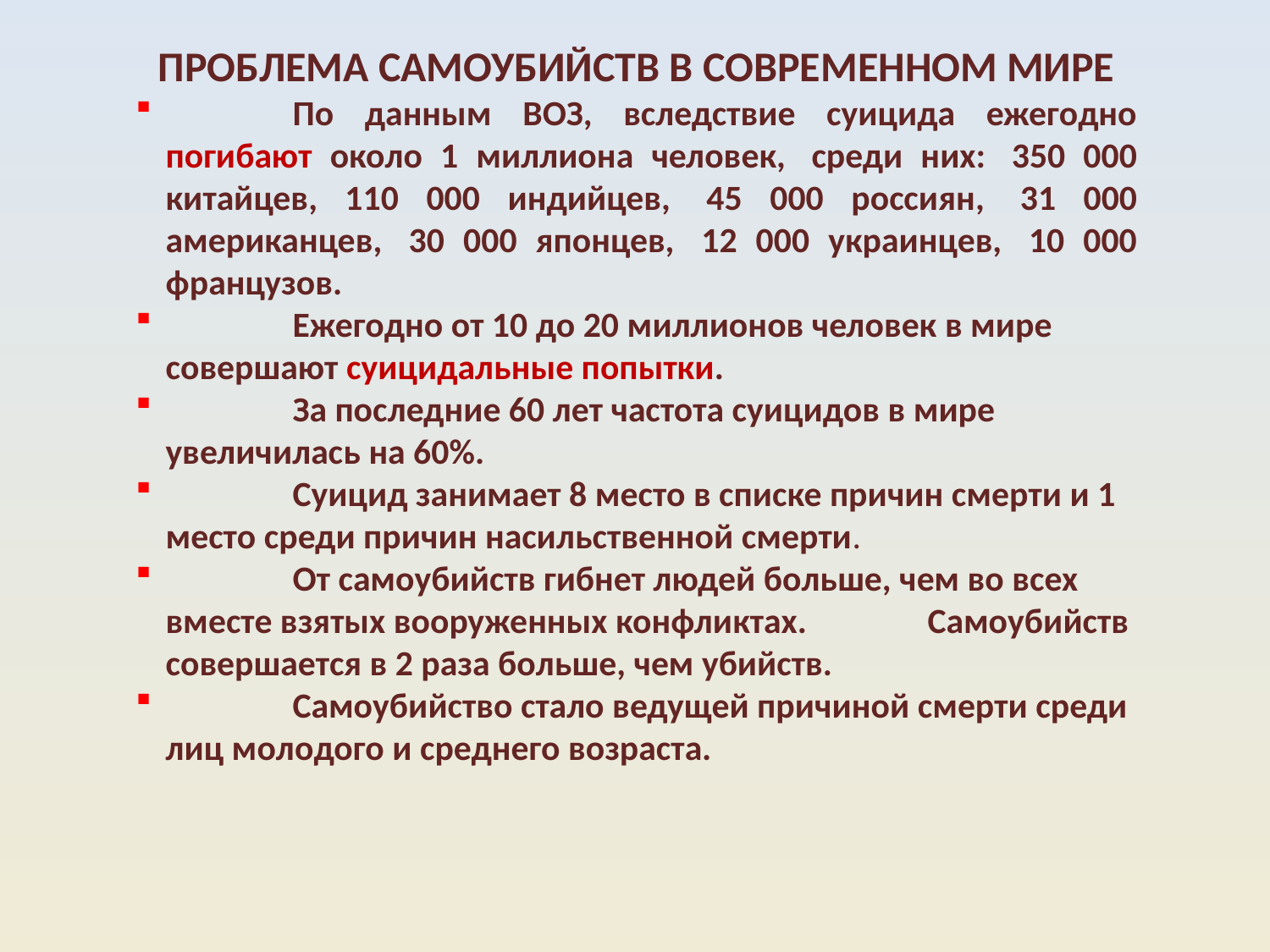

ПРОБЛЕМА САМОУБИЙСТВ В СОВРЕМЕННОМ МИРЕ
	По данным ВОЗ, вследствие суицида ежегодно погибают около 1 миллиона человек,  среди них:  350 000 китайцев, 110 000 индийцев,  45 000 россиян,  31 000 американцев,  30 000 японцев,  12 000 украинцев,  10 000 французов.
	Ежегодно от 10 до 20 миллионов человек в мире совершают суицидальные попытки.
	За последние 60 лет частота суицидов в мире увеличилась на 60%.
	Суицид занимает 8 место в списке причин смерти и 1 место среди причин насильственной смерти.
 	От самоубийств гибнет людей больше, чем во всех вместе взятых вооруженных конфликтах. 	Самоубийств совершается в 2 раза больше, чем убийств.
	Самоубийство стало ведущей причиной смерти среди лиц молодого и среднего возраста.